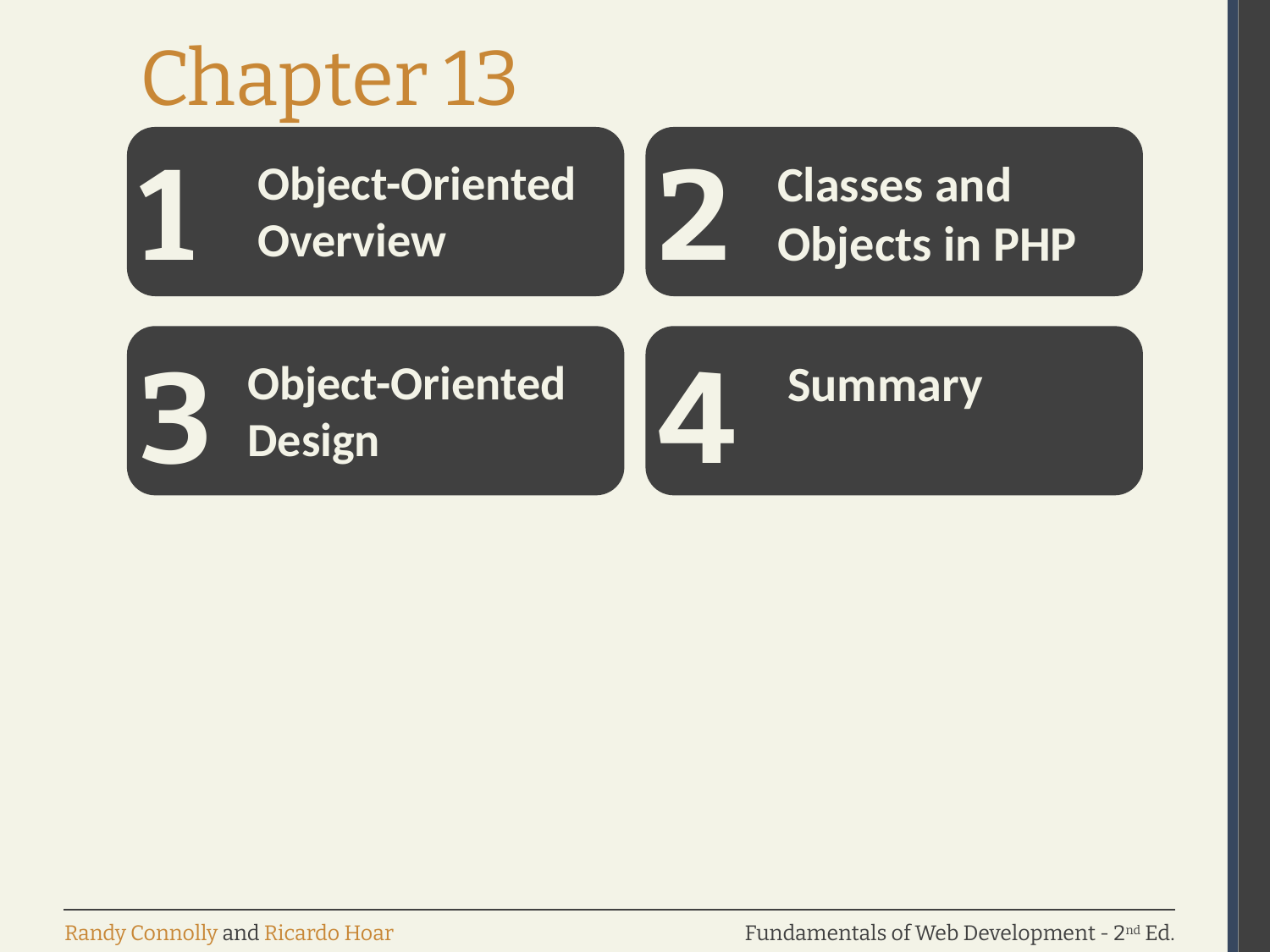

# Chapter 13

1

2
Object-Oriented Overview
Classes and Objects in PHP

3
4
Object-Oriented Design
Summary